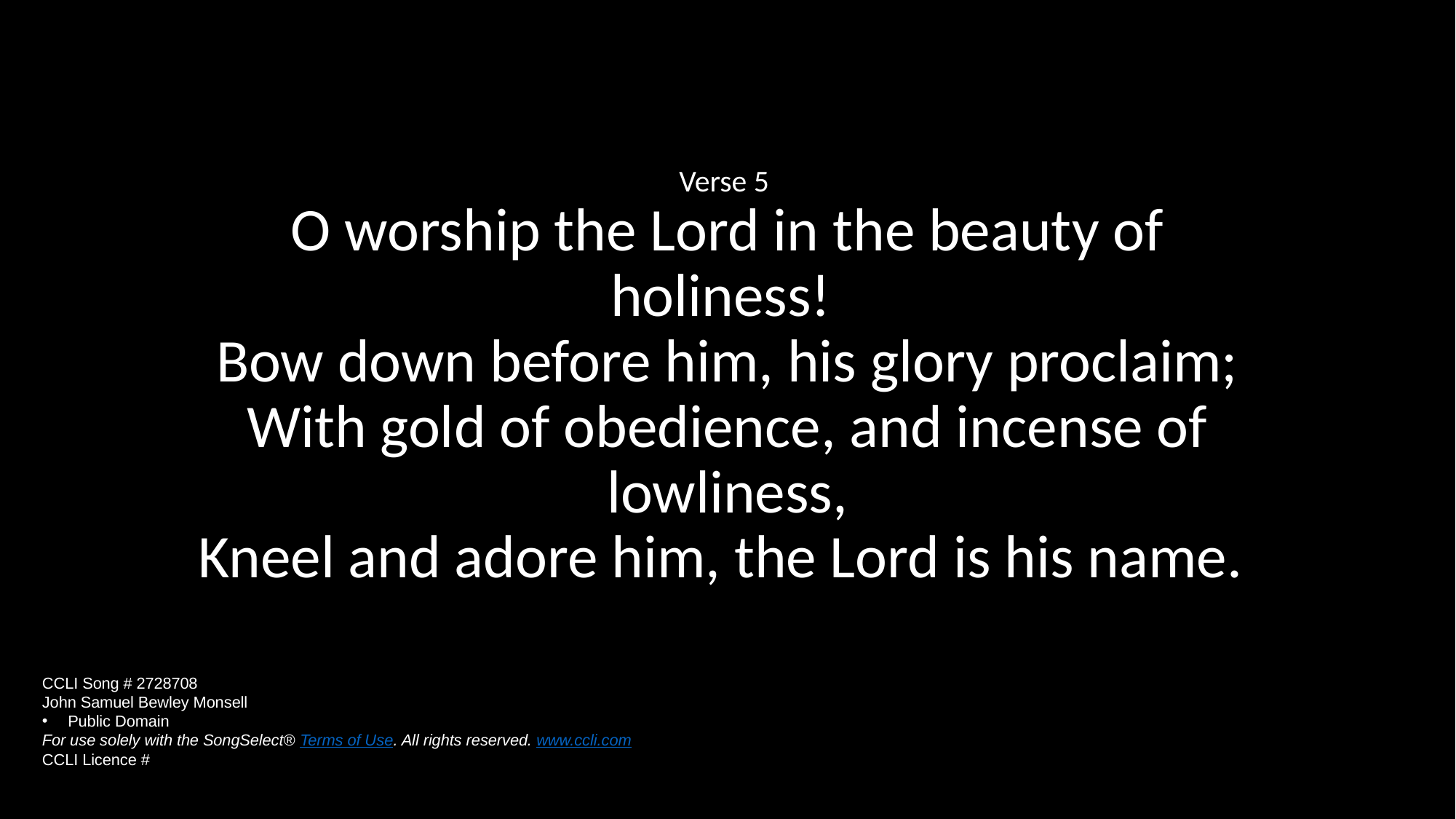

Verse 5
O worship the Lord in the beauty of holiness!
Bow down before him, his glory proclaim;
With gold of obedience, and incense of lowliness,
Kneel and adore him, the Lord is his name.
CCLI Song # 2728708
John Samuel Bewley Monsell
Public Domain
For use solely with the SongSelect® Terms of Use. All rights reserved. www.ccli.com
CCLI Licence #